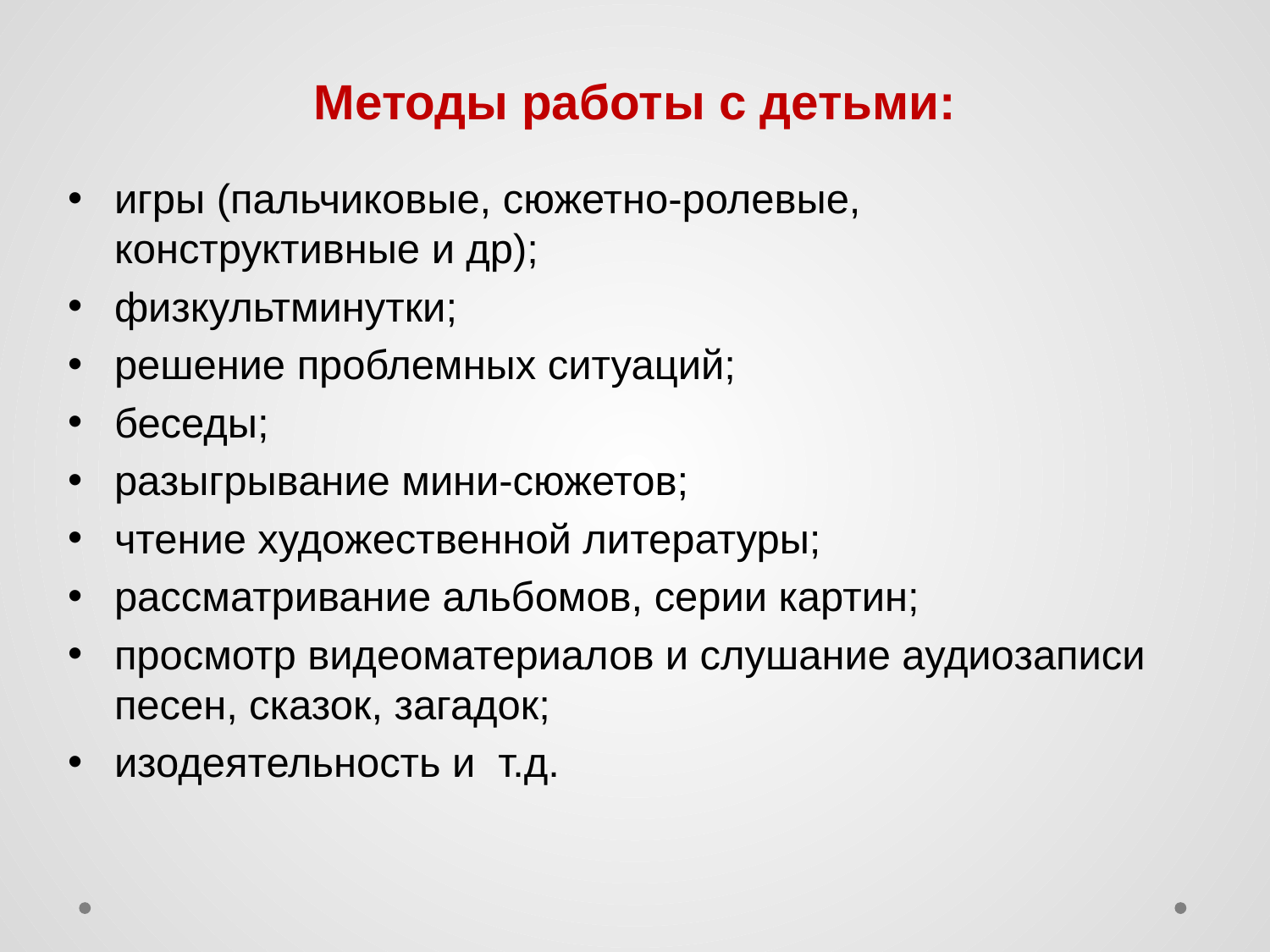

# Методы работы с детьми:
игры (пальчиковые, сюжетно-ролевые, конструктивные и др);
физкультминутки;
решение проблемных ситуаций;
беседы;
разыгрывание мини-сюжетов;
чтение художественной литературы;
рассматривание альбомов, серии картин;
просмотр видеоматериалов и слушание аудиозаписи песен, сказок, загадок;
изодеятельность и  т.д.